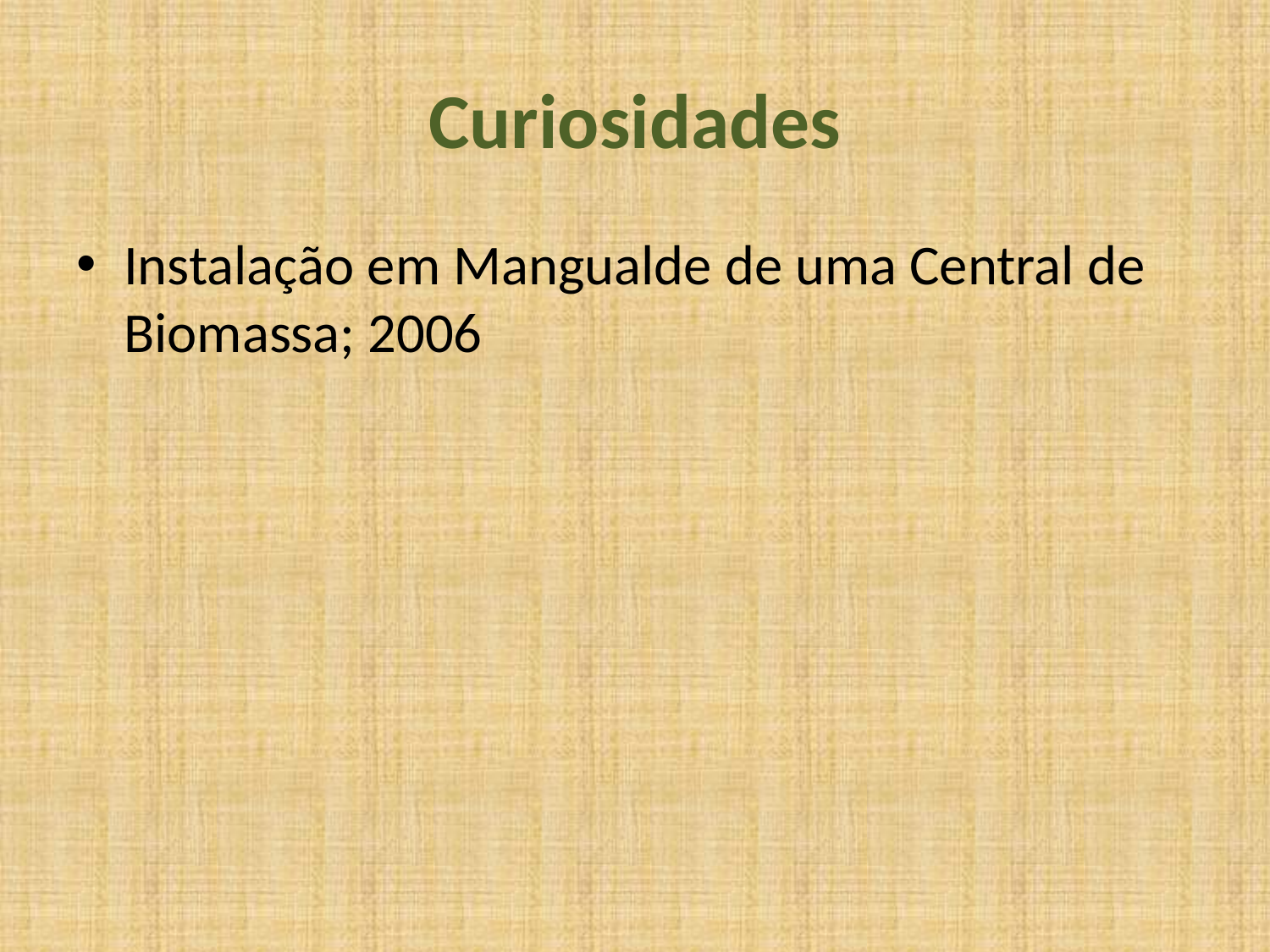

# Curiosidades
Instalação em Mangualde de uma Central de Biomassa; 2006